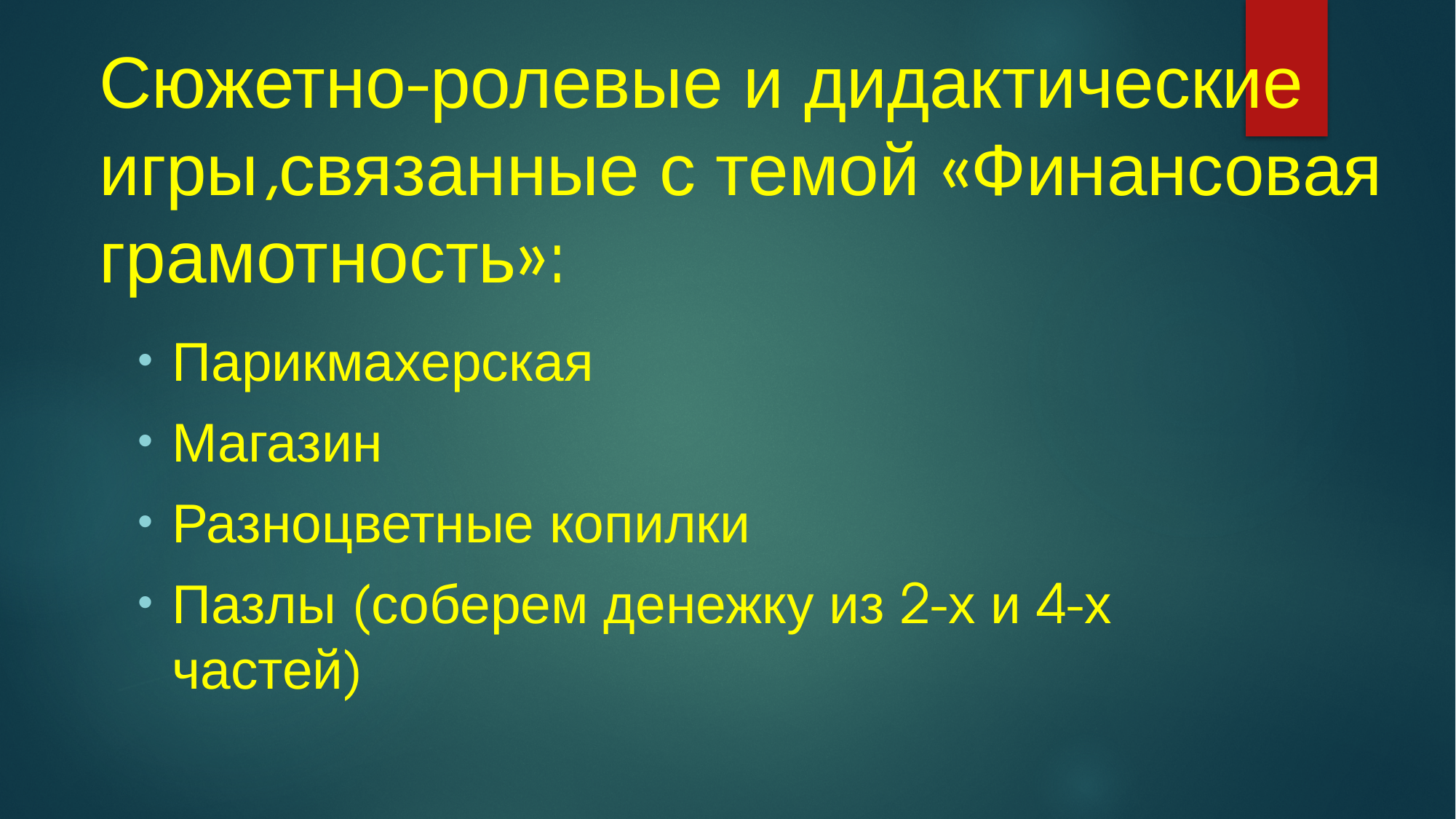

# Сюжетно-ролевые и дидактические игры,связанные с темой «Финансовая грамотность»:
Парикмахерская
Магазин
Разноцветные копилки
Пазлы (соберем денежку из 2-х и 4-х частей)